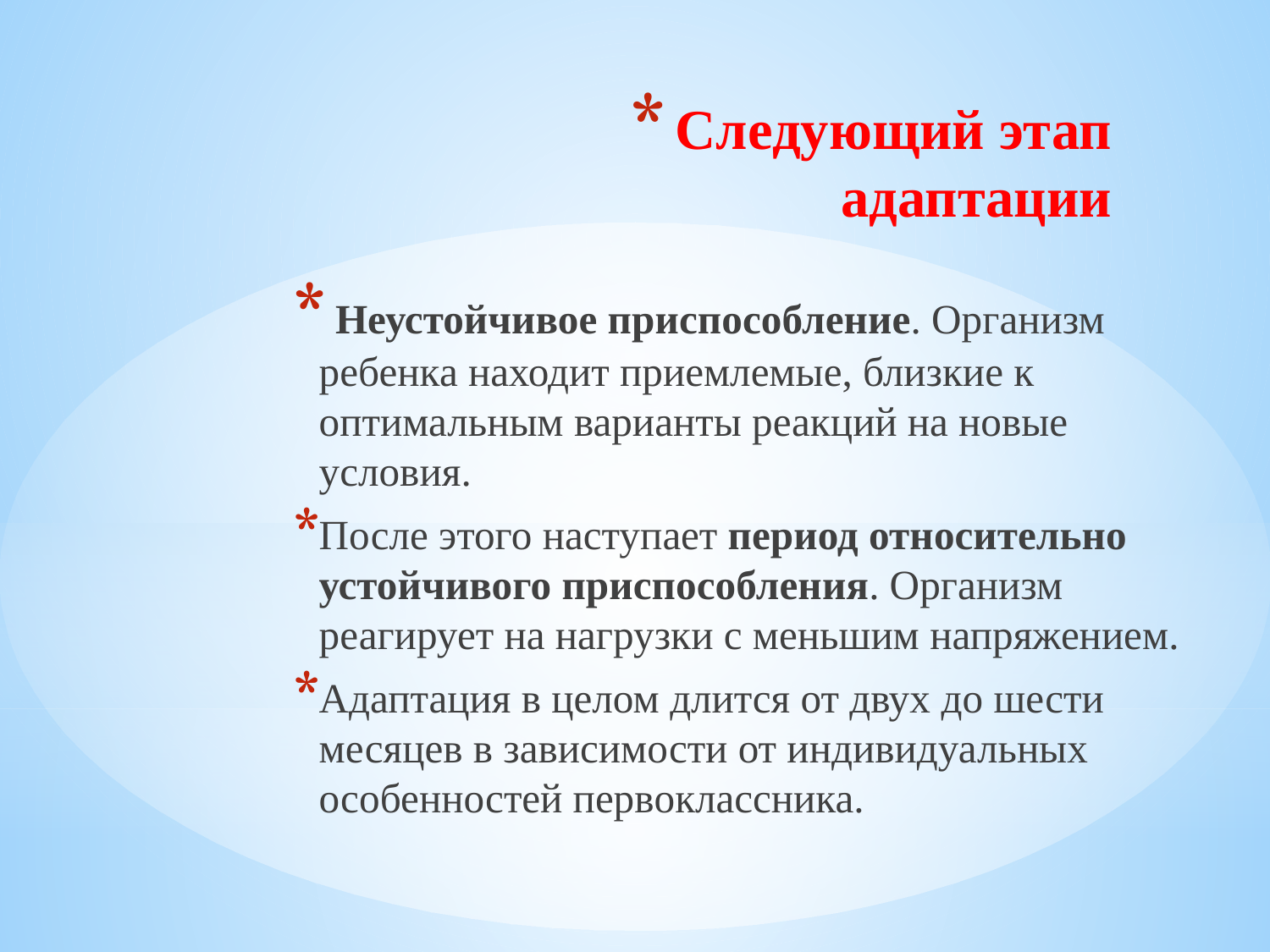

# Следующий этап адаптации

 Неустойчивое приспособление. Организм ребенка находит приемлемые, близкие к оптимальным варианты реакций на новые условия.
После этого наступает период относительно устойчивого приспособления. Организм реагирует на нагрузки с меньшим напряжением.
Адаптация в целом длится от двух до шести месяцев в зависимости от индивидуальных особенностей первоклассника.